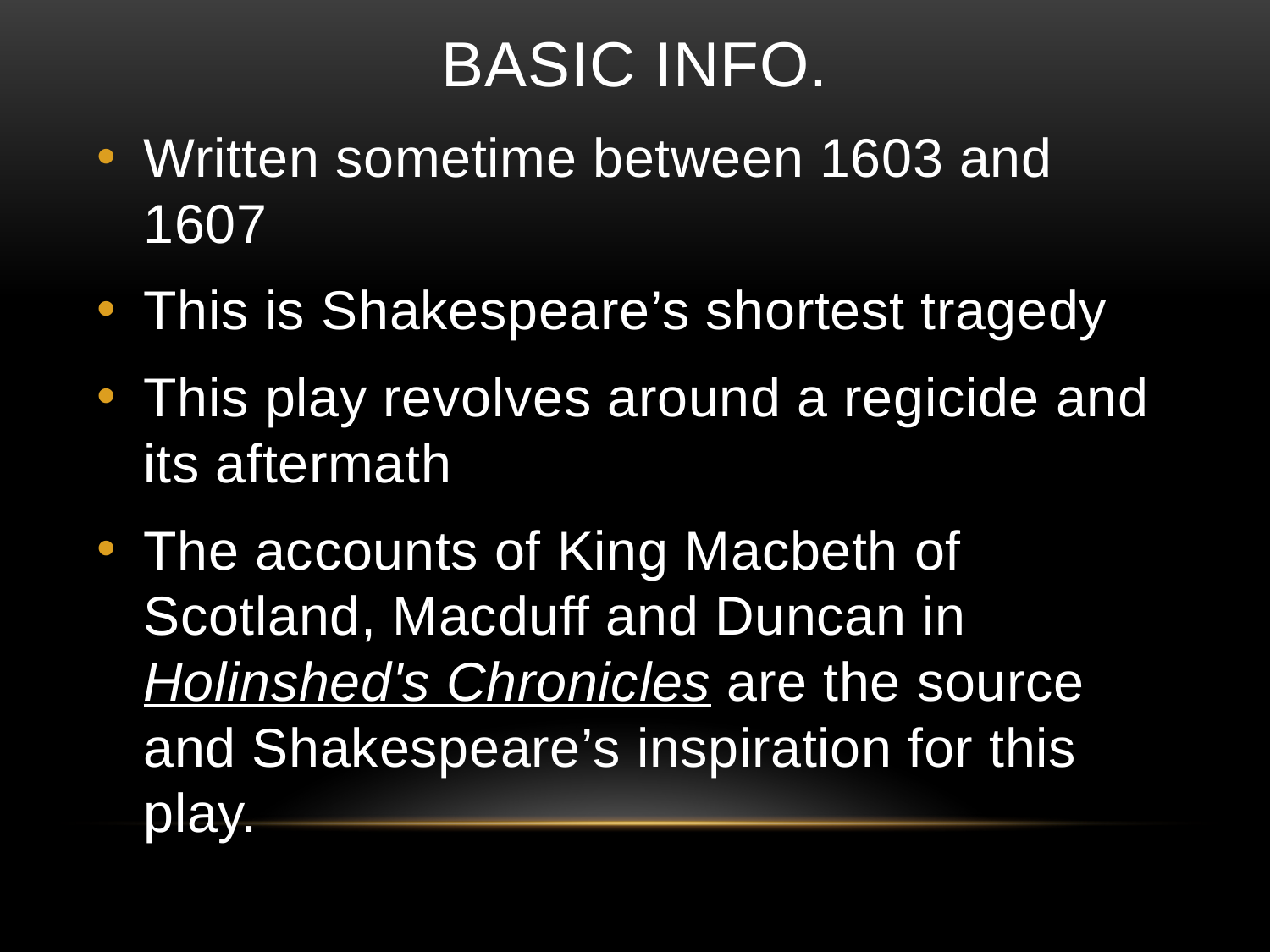

# Basic info.
Written sometime between 1603 and 1607
This is Shakespeare’s shortest tragedy
This play revolves around a regicide and its aftermath
The accounts of King Macbeth of Scotland, Macduff and Duncan in Holinshed's Chronicles are the source and Shakespeare’s inspiration for this play.